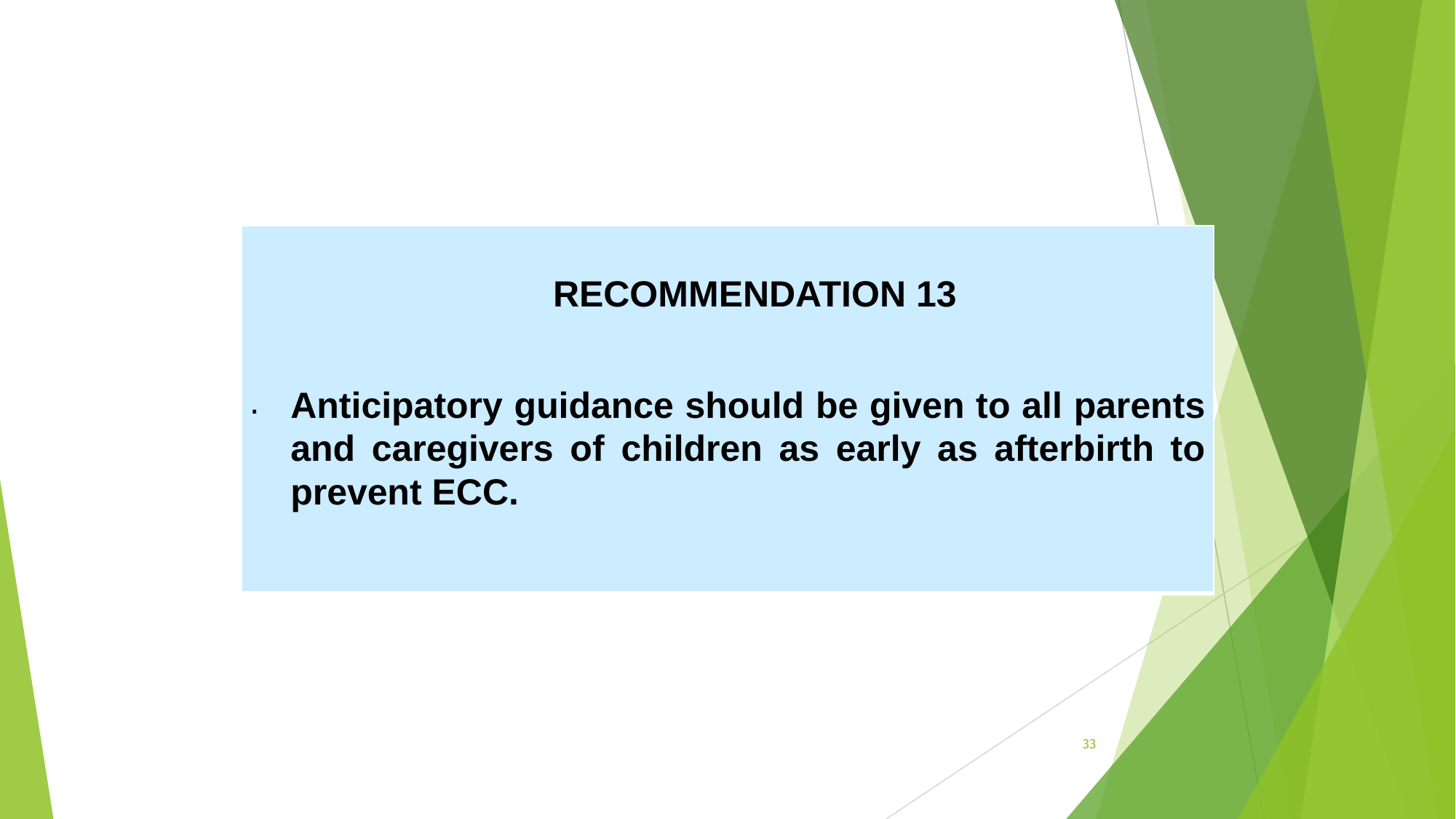

| RECOMMENDATION 13 Anticipatory guidance should be given to all parents and caregivers of children as early as afterbirth to prevent ECC. |
| --- |
33